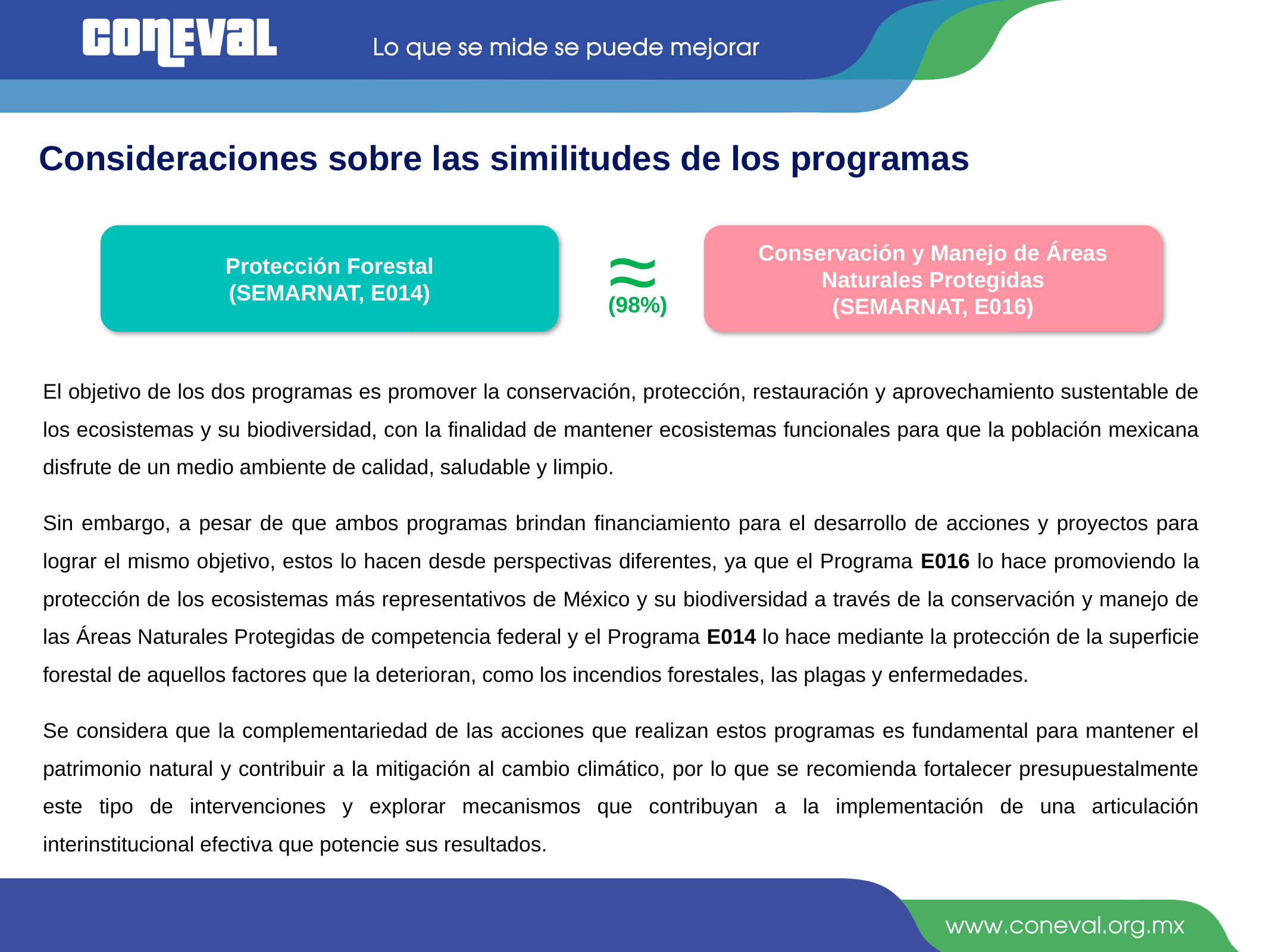

Consideraciones sobre las similitudes de los programas

≈
Protección Forestal
(SEMARNAT, E014)
Conservación y Manejo de Áreas Naturales Protegidas
(SEMARNAT, E016)
(98%)
El objetivo de los dos programas es promover la conservación, protección, restauración y aprovechamiento sustentable de los ecosistemas y su biodiversidad, con la finalidad de mantener ecosistemas funcionales para que la población mexicana disfrute de un medio ambiente de calidad, saludable y limpio.

Sin embargo, a pesar de que ambos programas brindan financiamiento para el desarrollo de acciones y proyectos para lograr el mismo objetivo, estos lo hacen desde perspectivas diferentes, ya que el Programa E016 lo hace promoviendo la protección de los ecosistemas más representativos de México y su biodiversidad a través de la conservación y manejo de las Áreas Naturales Protegidas de competencia federal y el Programa E014 lo hace mediante la protección de la superficie forestal de aquellos factores que la deterioran, como los incendios forestales, las plagas y enfermedades.

Se considera que la complementariedad de las acciones que realizan estos programas es fundamental para mantener el patrimonio natural y contribuir a la mitigación al cambio climático, por lo que se recomienda fortalecer presupuestalmente este tipo de intervenciones y explorar mecanismos que contribuyan a la implementación de una articulación interinstitucional efectiva que potencie sus resultados.